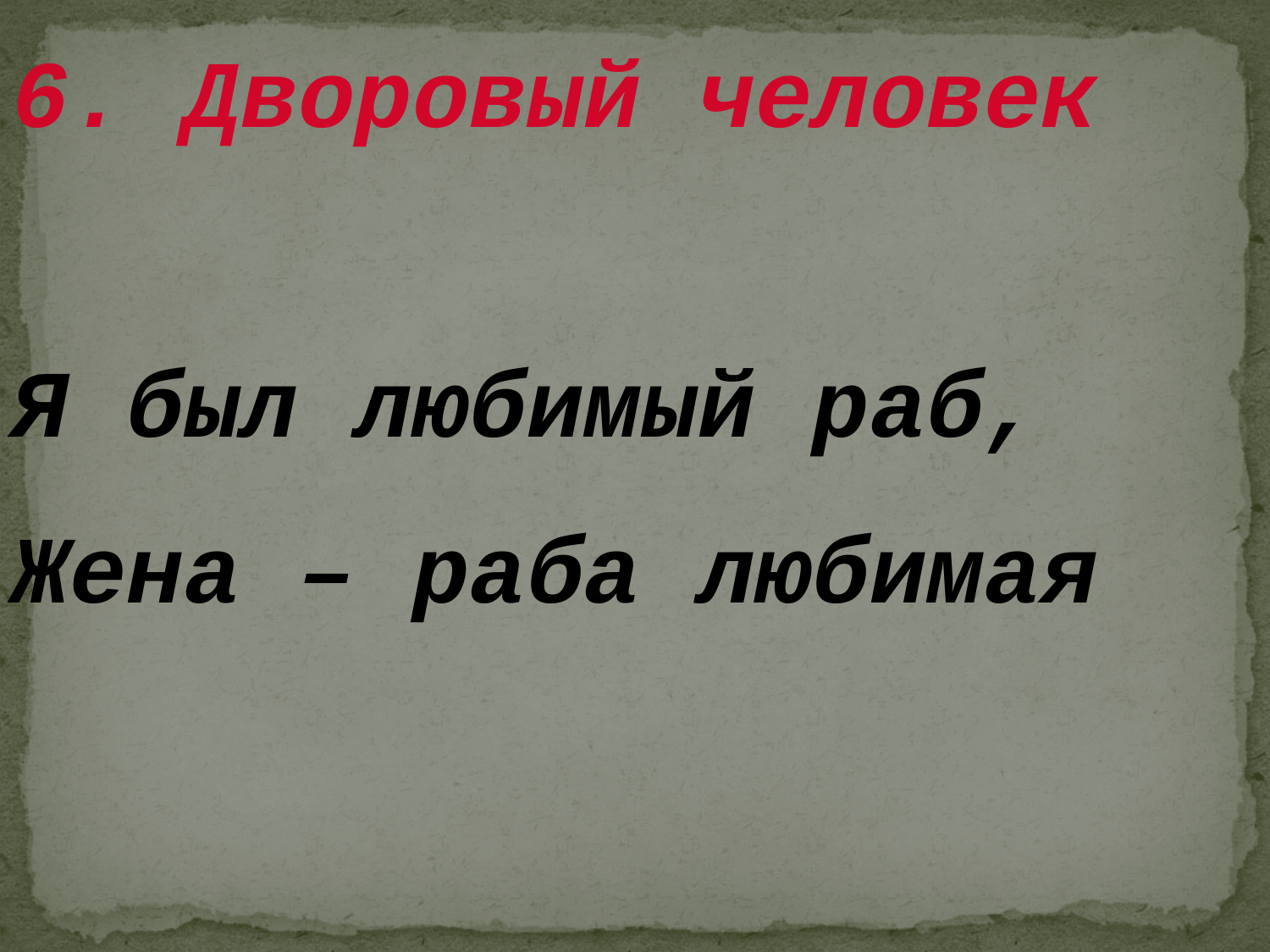

6. Дворовый человек
Я был любимый раб,
Жена – раба любимая